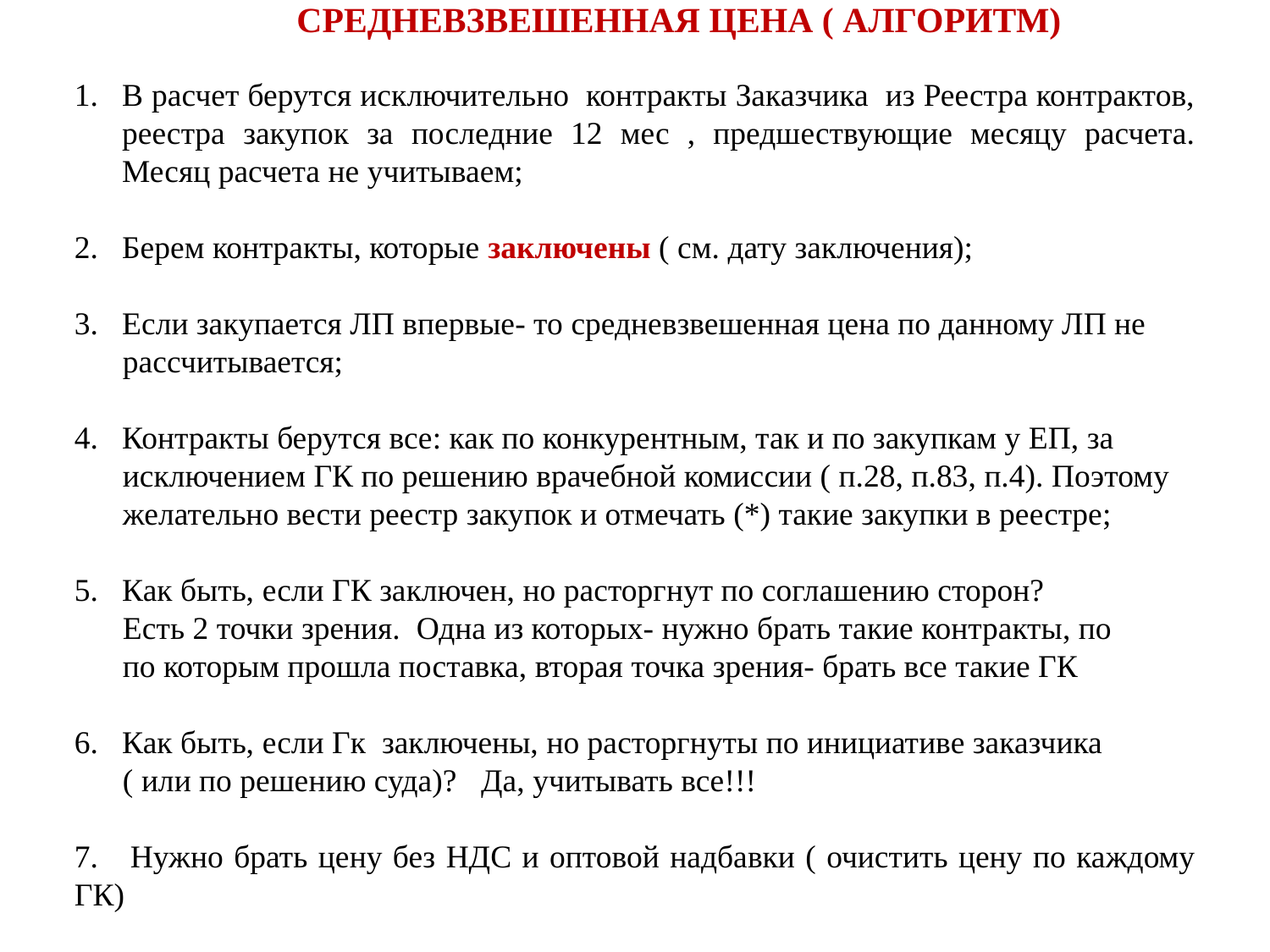

# СРЕДНЕВЗВЕШЕННАЯ ЦЕНА ( АЛГОРИТМ)
В расчет берутся исключительно  контракты Заказчика  из Реестра контрактов, реестра закупок за последние 12 мес , предшествующие месяцу расчета. Месяц расчета не учитываем;

Берем контракты, которые заключены ( см. дату заключения);

Если закупается ЛП впервые- то средневзвешенная цена по данному ЛП не
      рассчитывается;

Контракты берутся все: как по конкурентным, так и по закупкам у ЕП, за
      исключением ГК по решению врачебной комиссии ( п.28, п.83, п.4). Поэтому
      желательно вести реестр закупок и отмечать (*) такие закупки в реестре;

Как быть, если ГК заключен, но расторгнут по соглашению сторон?
      Есть 2 точки зрения.  Одна из которых- нужно брать такие контракты, по
      по которым прошла поставка, вторая точка зрения- брать все такие ГК

Как быть, если Гк  заключены, но расторгнуты по инициативе заказчика
      ( или по решению суда)?   Да, учитывать все!!!

7.   Нужно брать цену без НДС и оптовой надбавки ( очистить цену по каждому ГК)